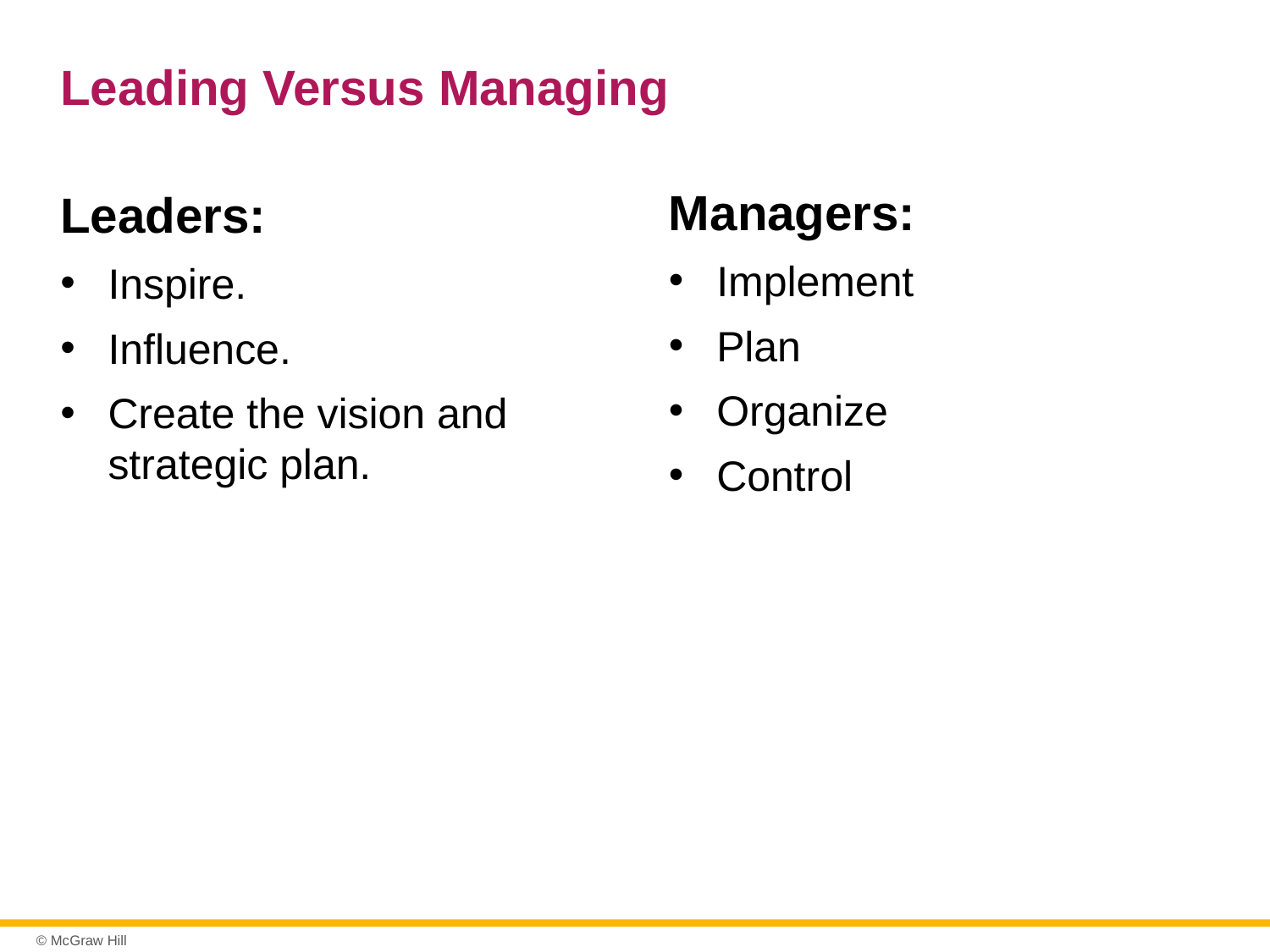

# Leading Versus Managing
Managers:
Implement
Plan
Organize
Control

Leaders:
Inspire.
Influence.
Create the vision and strategic plan.